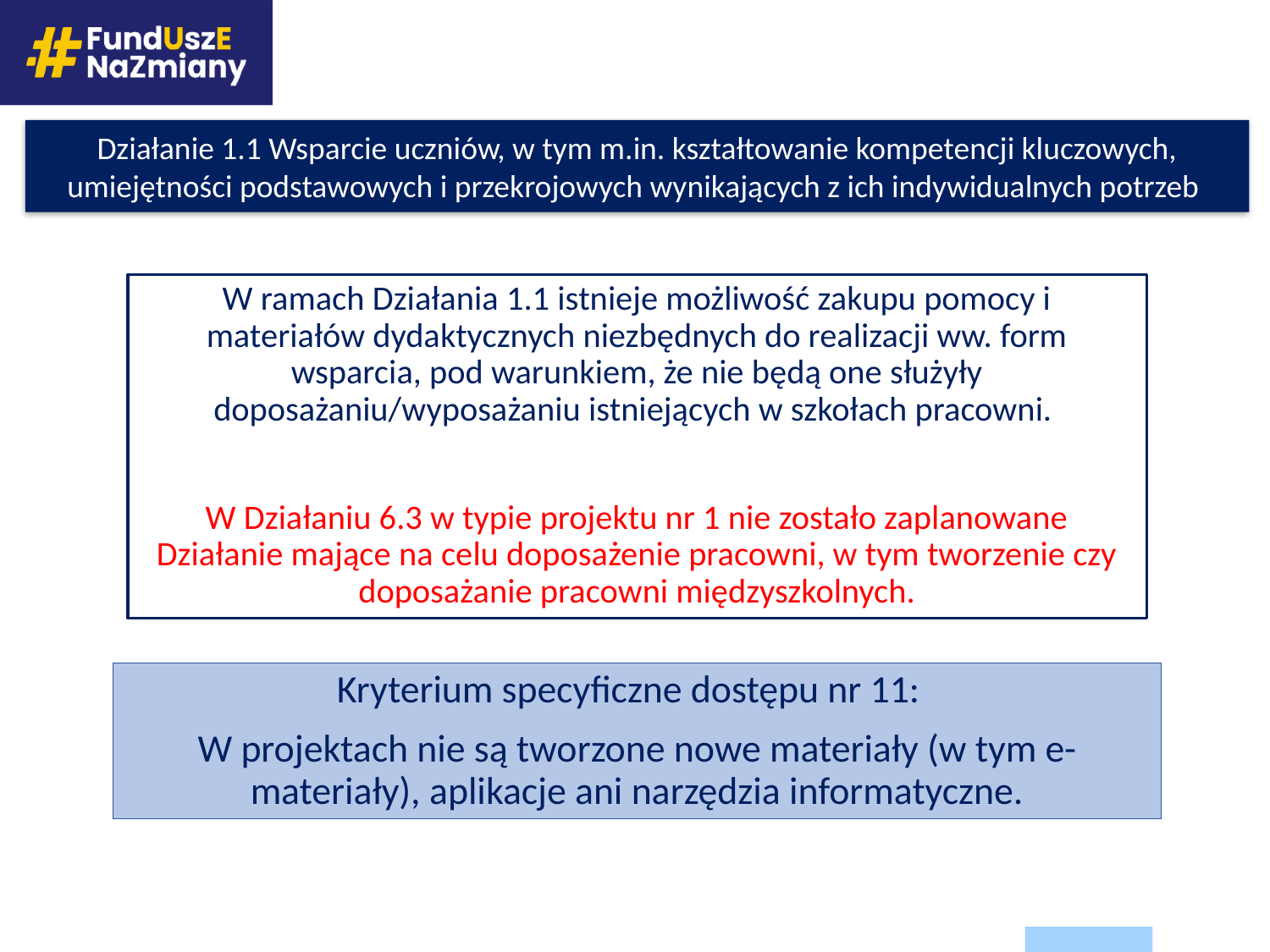

Działanie 1.1 Wsparcie uczniów, w tym m.in. kształtowanie kompetencji kluczowych, umiejętności podstawowych i przekrojowych wynikających z ich indywidualnych potrzeb
W ramach Działania 1.1 istnieje możliwość zakupu pomocy i materiałów dydaktycznych niezbędnych do realizacji ww. form wsparcia, pod warunkiem, że nie będą one służyły doposażaniu/wyposażaniu istniejących w szkołach pracowni.

W Działaniu 6.3 w typie projektu nr 1 nie zostało zaplanowane Działanie mające na celu doposażenie pracowni, w tym tworzenie czy doposażanie pracowni międzyszkolnych.
Kryterium specyficzne dostępu nr 11:
W projektach nie są tworzone nowe materiały (w tym e-materiały), aplikacje ani narzędzia informatyczne.